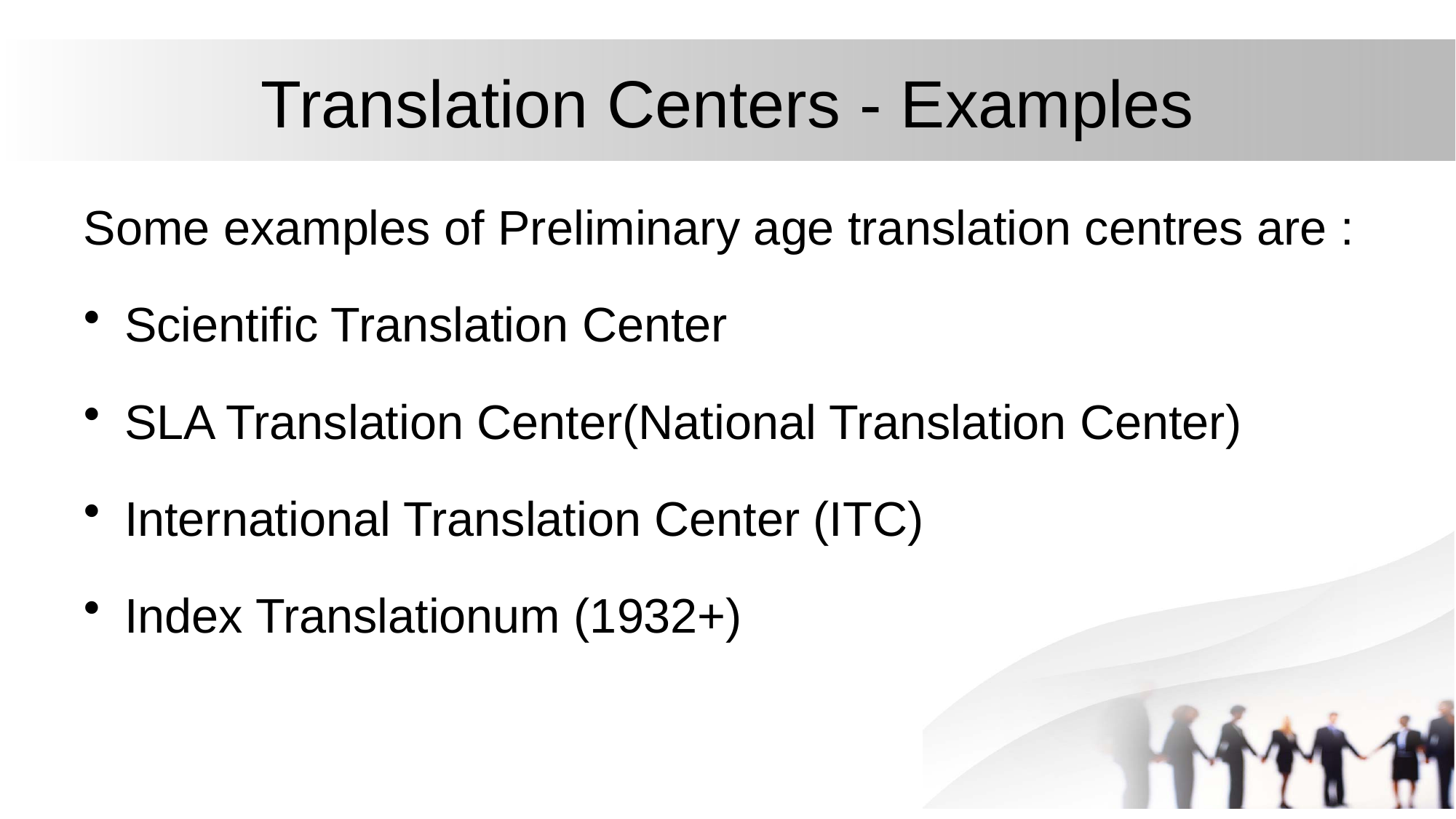

# Translation Centers - Examples
Some examples of Preliminary age translation centres are :
Scientific Translation Center
SLA Translation Center(National Translation Center)
International Translation Center (ITC)
Index Translationum (1932+)